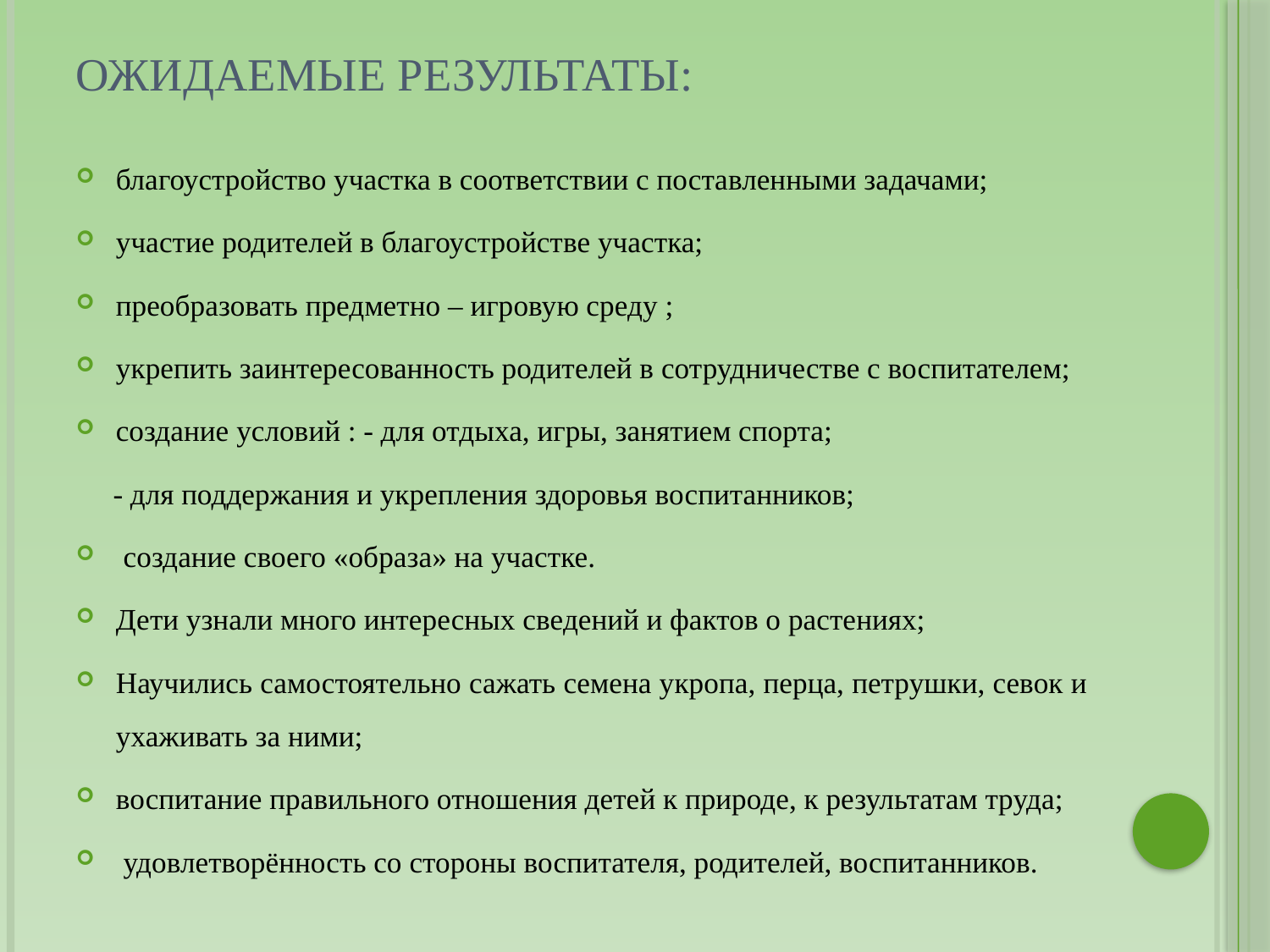

# Ожидаемые результаты:
благоустройство участка в соответствии с поставленными задачами;
участие родителей в благоустройстве участка;
преобразовать предметно – игровую среду ;
укрепить заинтересованность родителей в сотрудничестве с воспитателем;
создание условий : - для отдыха, игры, занятием спорта;
     - для поддержания и укрепления здоровья воспитанников;
 создание своего «образа» на участке.
Дети узнали много интересных сведений и фактов о растениях;
Научились самостоятельно сажать семена укропа, перца, петрушки, севок и ухаживать за ними;
воспитание правильного отношения детей к природе, к результатам труда;
 удовлетворённость со стороны воспитателя, родителей, воспитанников.